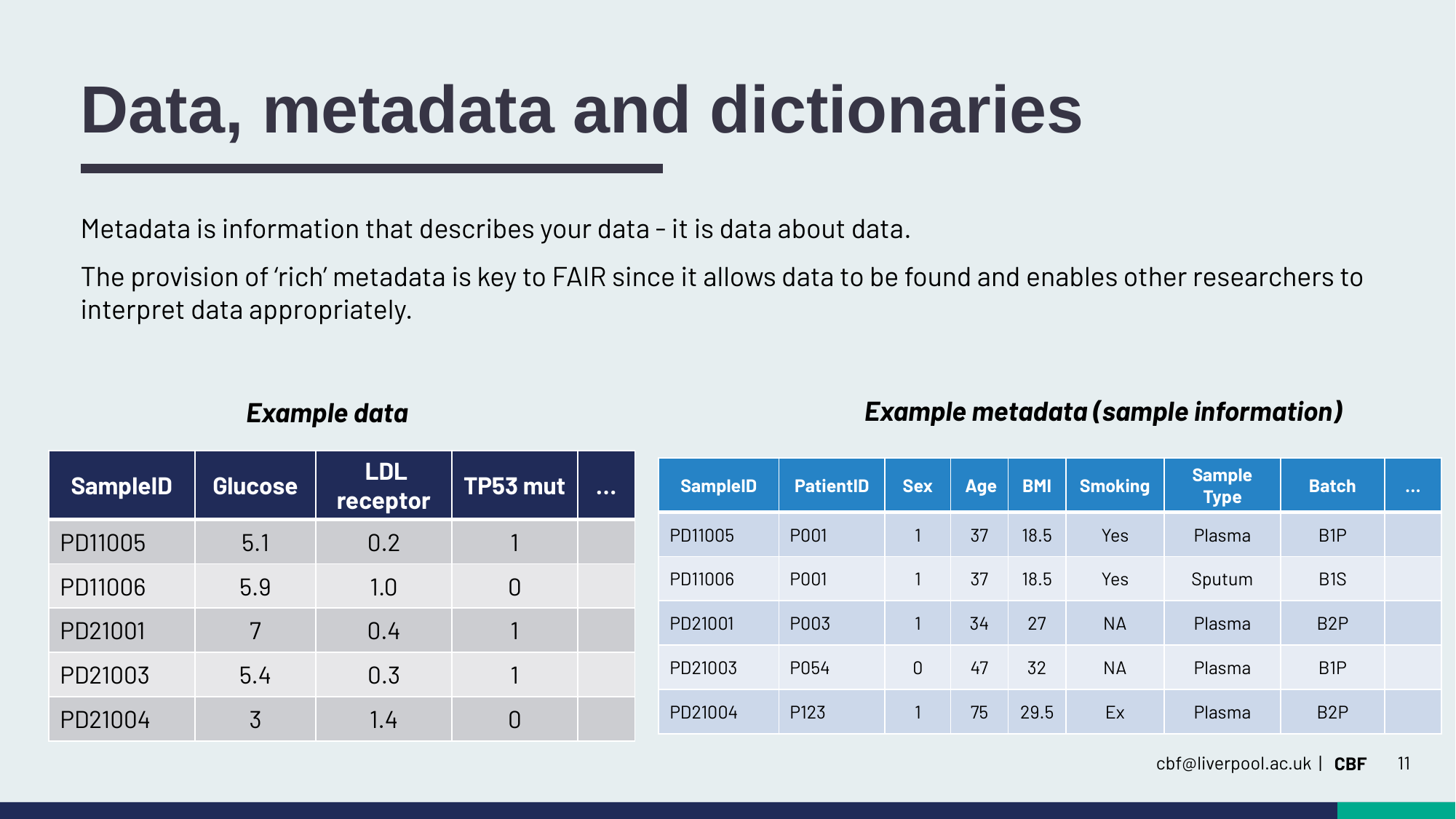

# Data, metadata and dictionaries
Metadata is information that describes your data - it is data about data.
The provision of ‘rich’ metadata is key to FAIR since it allows data to be found and enables other researchers to interpret data appropriately.

Example metadata (sample information)
Example data
| SampleID | Glucose | LDL receptor | TP53 mut | … |
| --- | --- | --- | --- | --- |
| PD11005 | 5.1 | 0.2 | 1 |  |
| PD11006 | 5.9 | 1.0 | 0 |  |
| PD21001 | 7 | 0.4 | 1 |  |
| PD21003 | 5.4 | 0.3 | 1 |  |
| PD21004 | 3 | 1.4 | 0 |  |
| SampleID | PatientID | Sex | Age | BMI | Smoking | Sample Type | Batch | … |
| --- | --- | --- | --- | --- | --- | --- | --- | --- |
| PD11005 | P001 | 1 | 37 | 18.5 | Yes | Plasma | B1P |  |
| PD11006 | P001 | 1 | 37 | 18.5 | Yes | Sputum | B1S |  |
| PD21001 | P003 | 1 | 34 | 27 | NA | Plasma | B2P |  |
| PD21003 | P054 | 0 | 47 | 32 | NA | Plasma | B1P |  |
| PD21004 | P123 | 1 | 75 | 29.5 | Ex | Plasma | B2P |  |
11
CBF